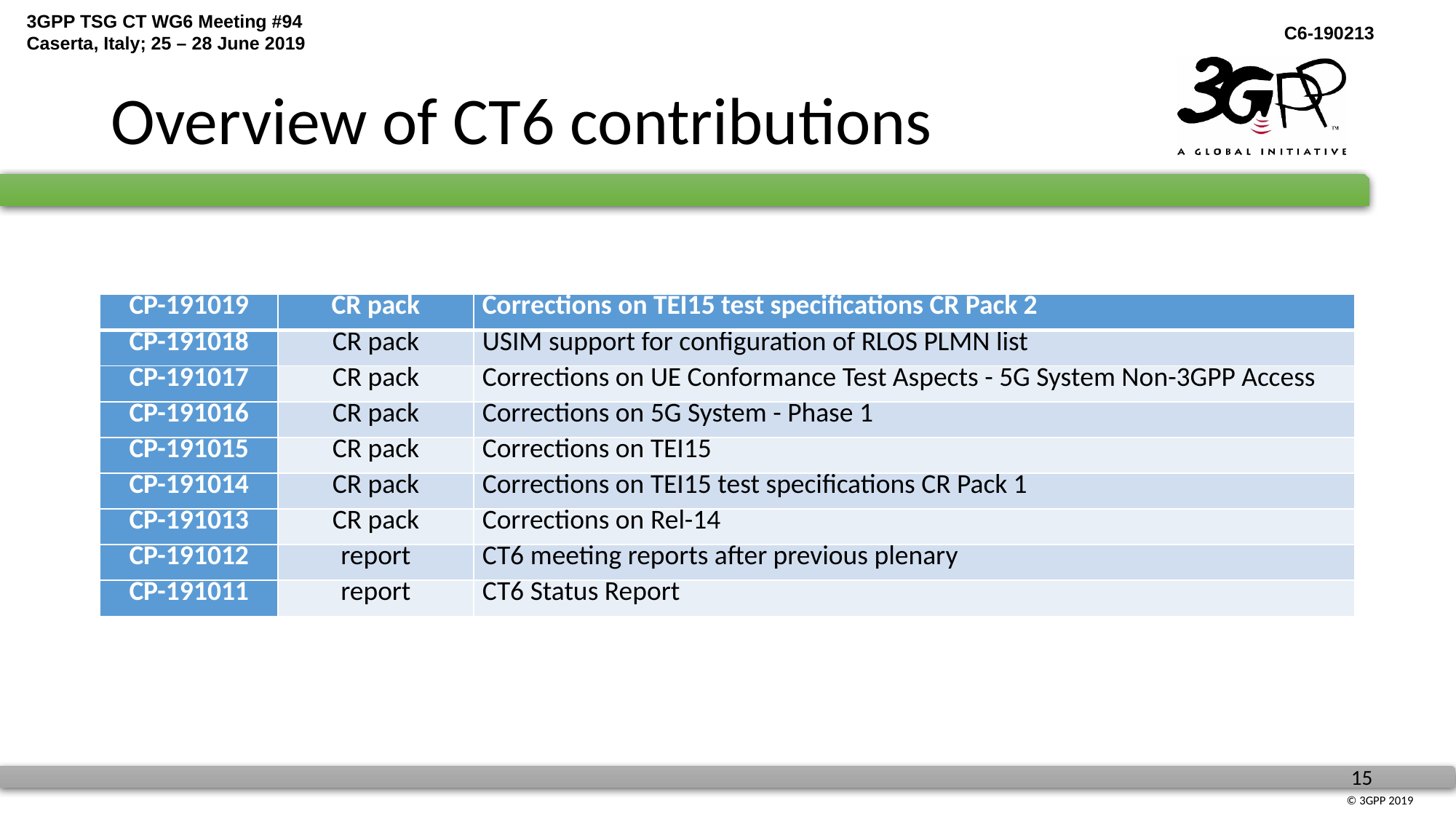

# Overview of CT6 contributions
| CP-191019 | CR pack | Corrections on TEI15 test specifications CR Pack 2 |
| --- | --- | --- |
| CP-191018 | CR pack | USIM support for configuration of RLOS PLMN list |
| CP-191017 | CR pack | Corrections on UE Conformance Test Aspects - 5G System Non-3GPP Access |
| CP-191016 | CR pack | Corrections on 5G System - Phase 1 |
| CP-191015 | CR pack | Corrections on TEI15 |
| CP-191014 | CR pack | Corrections on TEI15 test specifications CR Pack 1 |
| CP-191013 | CR pack | Corrections on Rel-14 |
| CP-191012 | report | CT6 meeting reports after previous plenary |
| CP-191011 | report | CT6 Status Report |